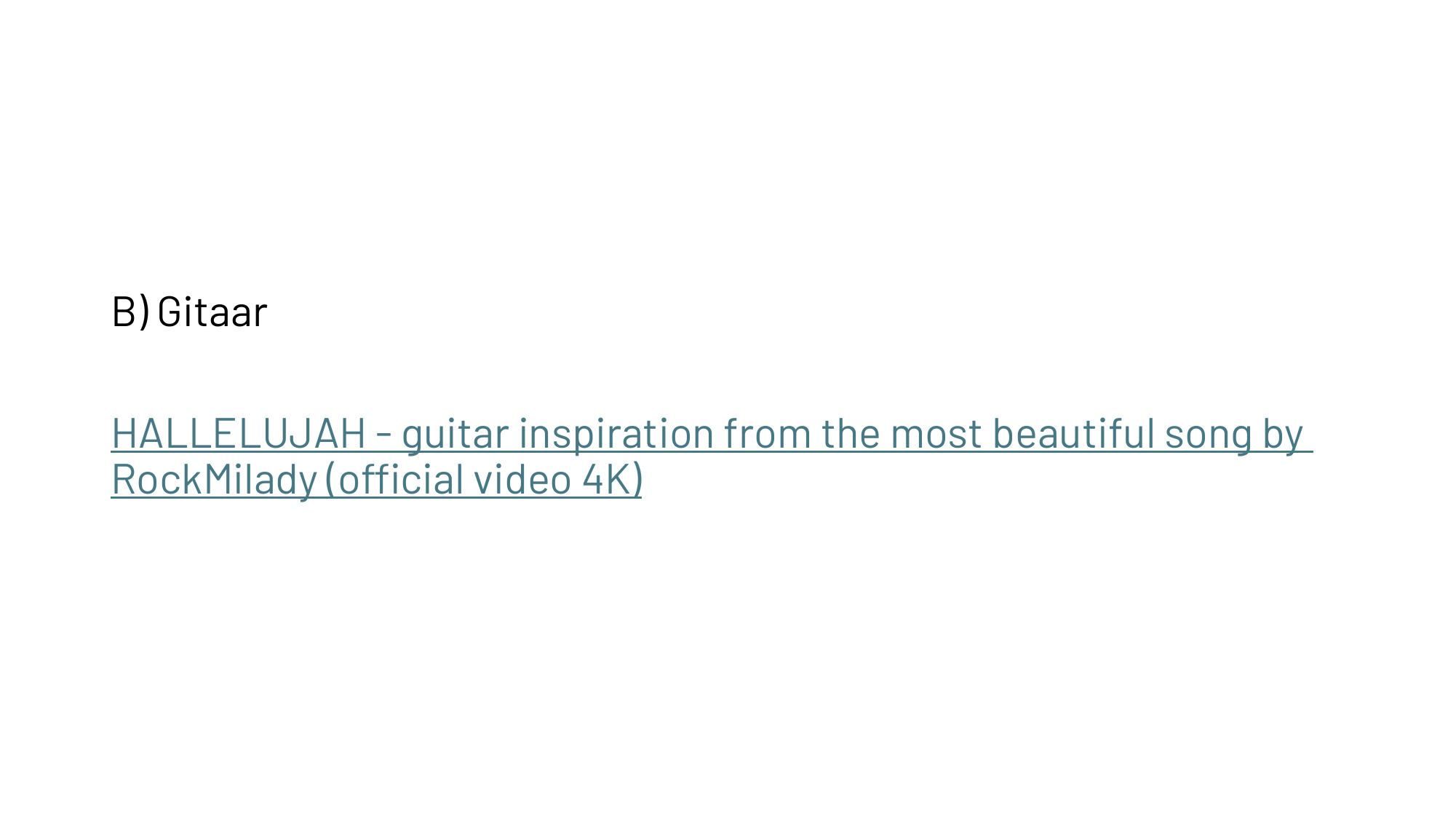

B) Gitaar

HALLELUJAH - guitar inspiration from the most beautiful song by RockMilady (official video 4K)